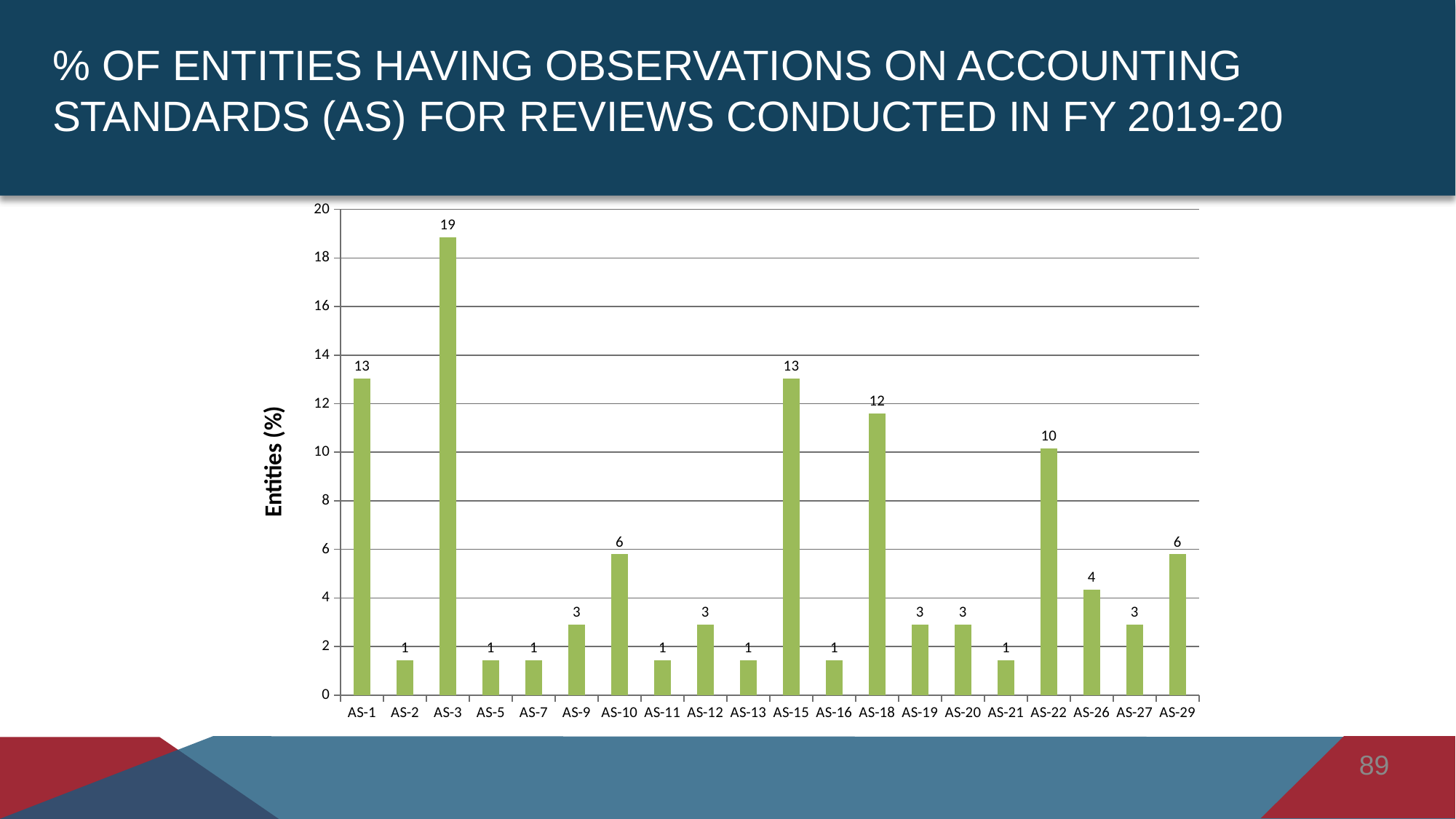

# % of Entities having Observations on Accounting Standards (AS) for reviews conducted in FY 2019-20

### Chart

| Category |  |
|---|---|
| AS-1 | 13.043478260869565 |
| AS-2 | 1.4492753623188406 |
| AS-3 | 18.84057971014493 |
| AS-5 | 1.4492753623188406 |
| AS-7 | 1.4492753623188406 |
| AS-9 | 2.898550724637681 |
| AS-10 | 5.797101449275362 |
| AS-11 | 1.4492753623188406 |
| AS-12 | 2.898550724637681 |
| AS-13 | 1.4492753623188406 |
| AS-15 | 13.043478260869565 |
| AS-16 | 1.4492753623188406 |
| AS-18 | 11.594202898550725 |
| AS-19 | 2.898550724637681 |
| AS-20 | 2.898550724637681 |
| AS-21 | 1.4492753623188406 |
| AS-22 | 10.144927536231885 |
| AS-26 | 4.3478260869565215 |
| AS-27 | 2.898550724637681 |
| AS-29 | 5.797101449275362 |
89